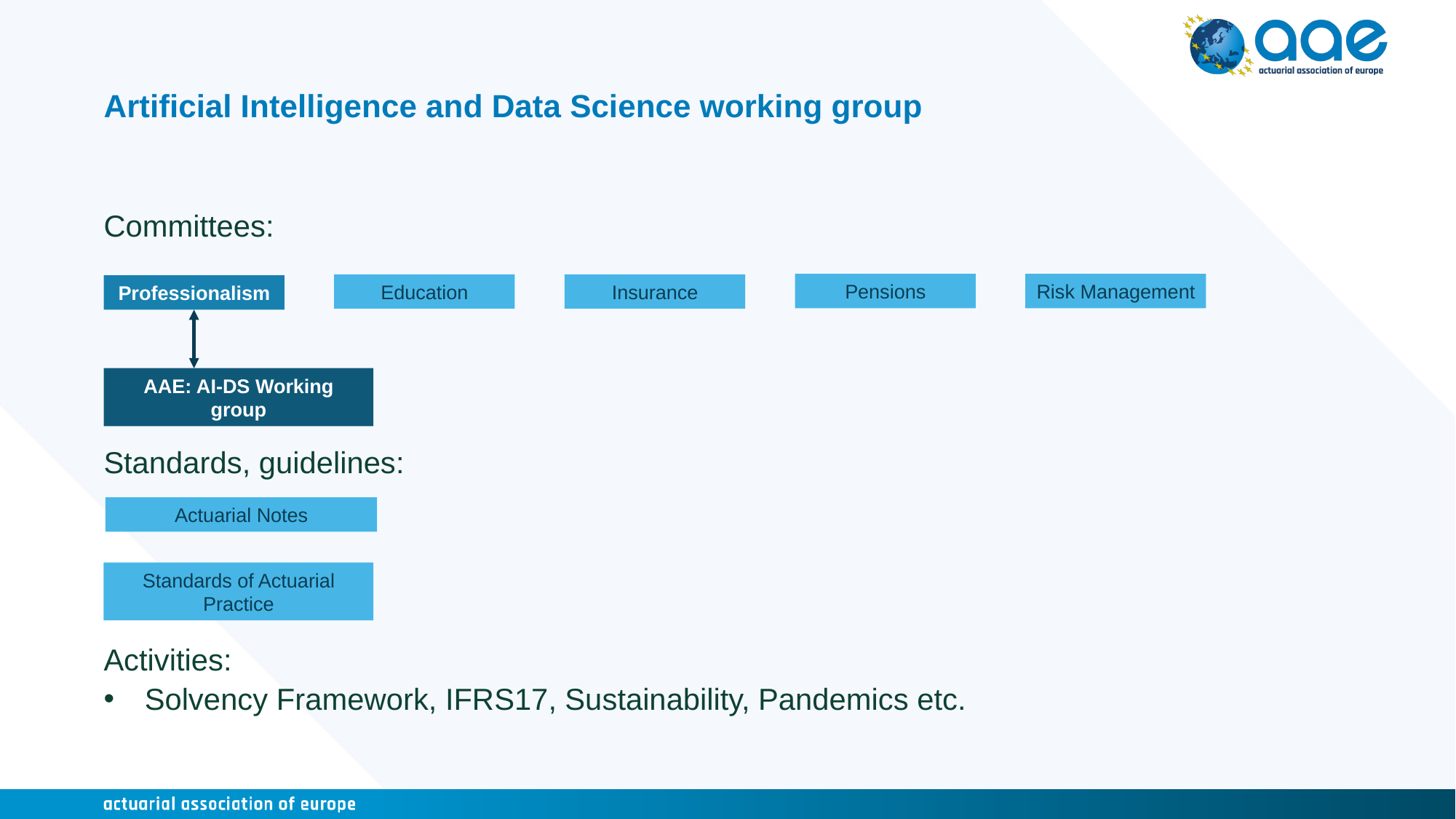

# Artificial Intelligence and Data Science working group

Committees:

Standards, guidelines:

Activities:
Solvency Framework, IFRS17, Sustainability, Pandemics etc.

Pensions
Risk Management
Education
Insurance
Professionalism
AAE: AI-DS Working group
Actuarial Notes
Standards of Actuarial Practice